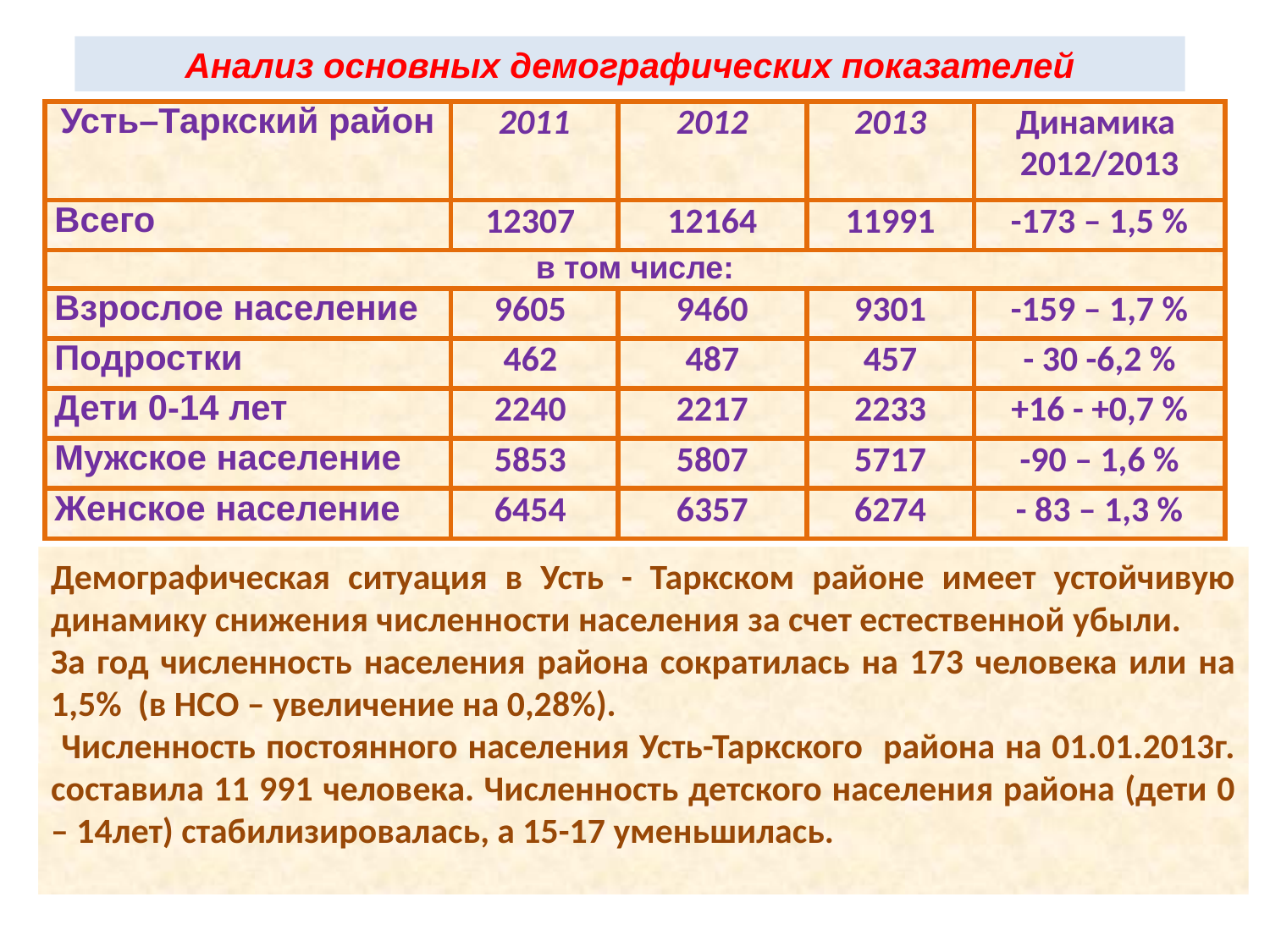

Анализ основных демографических показателей
| Усть–Таркский район | 2011 | 2012 | 2013 | Динамика 2012/2013 |
| --- | --- | --- | --- | --- |
| Всего | 12307 | 12164 | 11991 | -173 – 1,5 % |
| в том числе: |  |  |  |  |
| Взрослое население | 9605 | 9460 | 9301 | -159 – 1,7 % |
| Подростки | 462 | 487 | 457 | - 30 -6,2 % |
| Дети 0-14 лет | 2240 | 2217 | 2233 | +16 - +0,7 % |
| Мужское население | 5853 | 5807 | 5717 | -90 – 1,6 % |
| Женское население | 6454 | 6357 | 6274 | - 83 – 1,3 % |
Демографическая ситуация в Усть - Таркском районе имеет устойчивую динамику снижения численности населения за счет естественной убыли.
За год численность населения района сократилась на 173 человека или на 1,5%  (в НСО – увеличение на 0,28%).
 Численность постоянного населения Усть-Таркского  района на 01.01.2013г. составила 11 991 человека. Численность детского населения района (дети 0 – 14лет) стабилизировалась, а 15-17 уменьшилась.